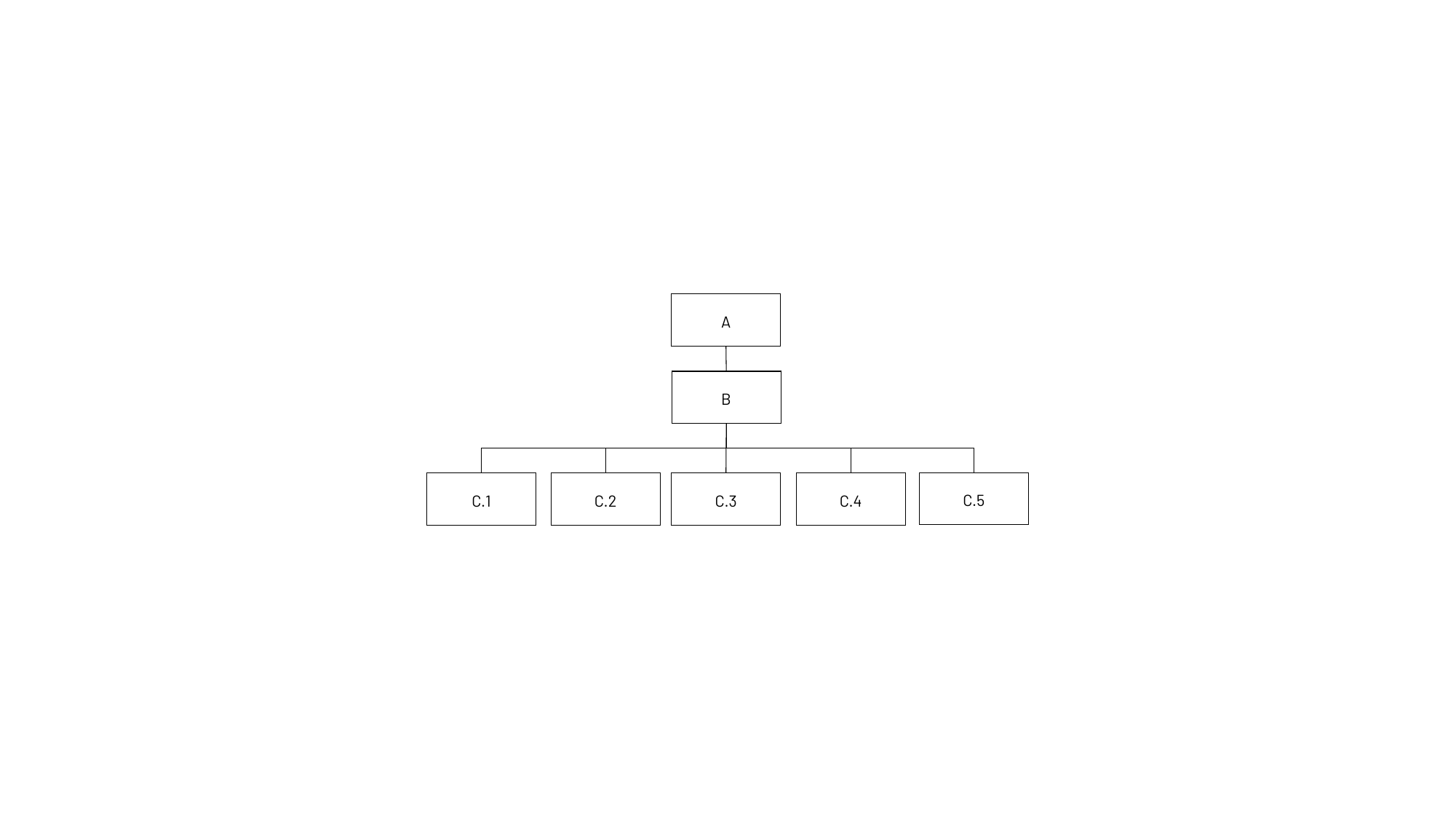

A
B
C.5
C.2
C.3
C.4
C.1